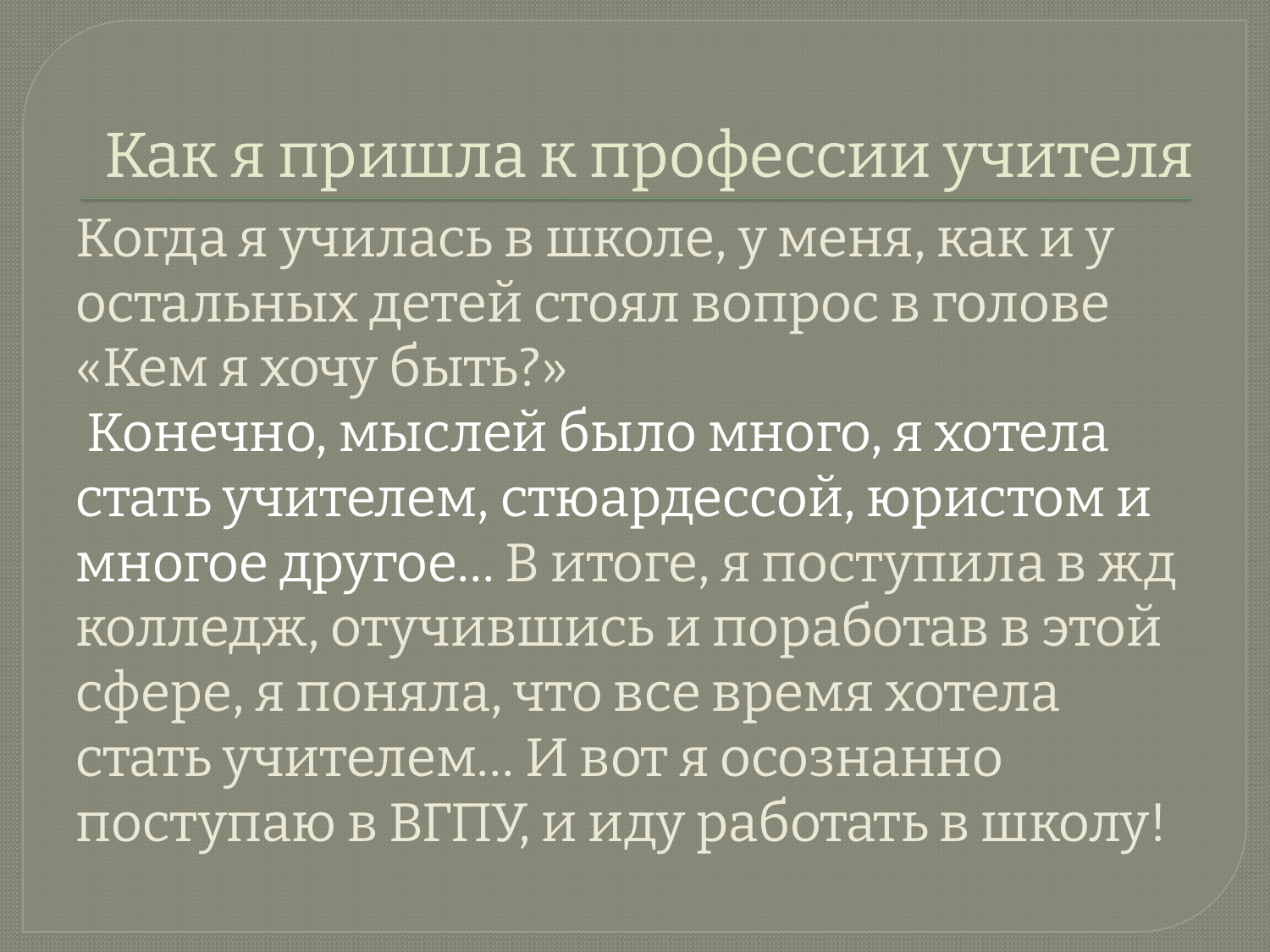

# Как я пришла к профессии учителя
Когда я училась в школе, у меня, как и у остальных детей стоял вопрос в голове «Кем я хочу быть?»
 Конечно, мыслей было много, я хотела стать учителем, стюардессой, юристом и многое другое… В итоге, я поступила в жд колледж, отучившись и поработав в этой сфере, я поняла, что все время хотела стать учителем… И вот я осознанно поступаю в ВГПУ, и иду работать в школу!